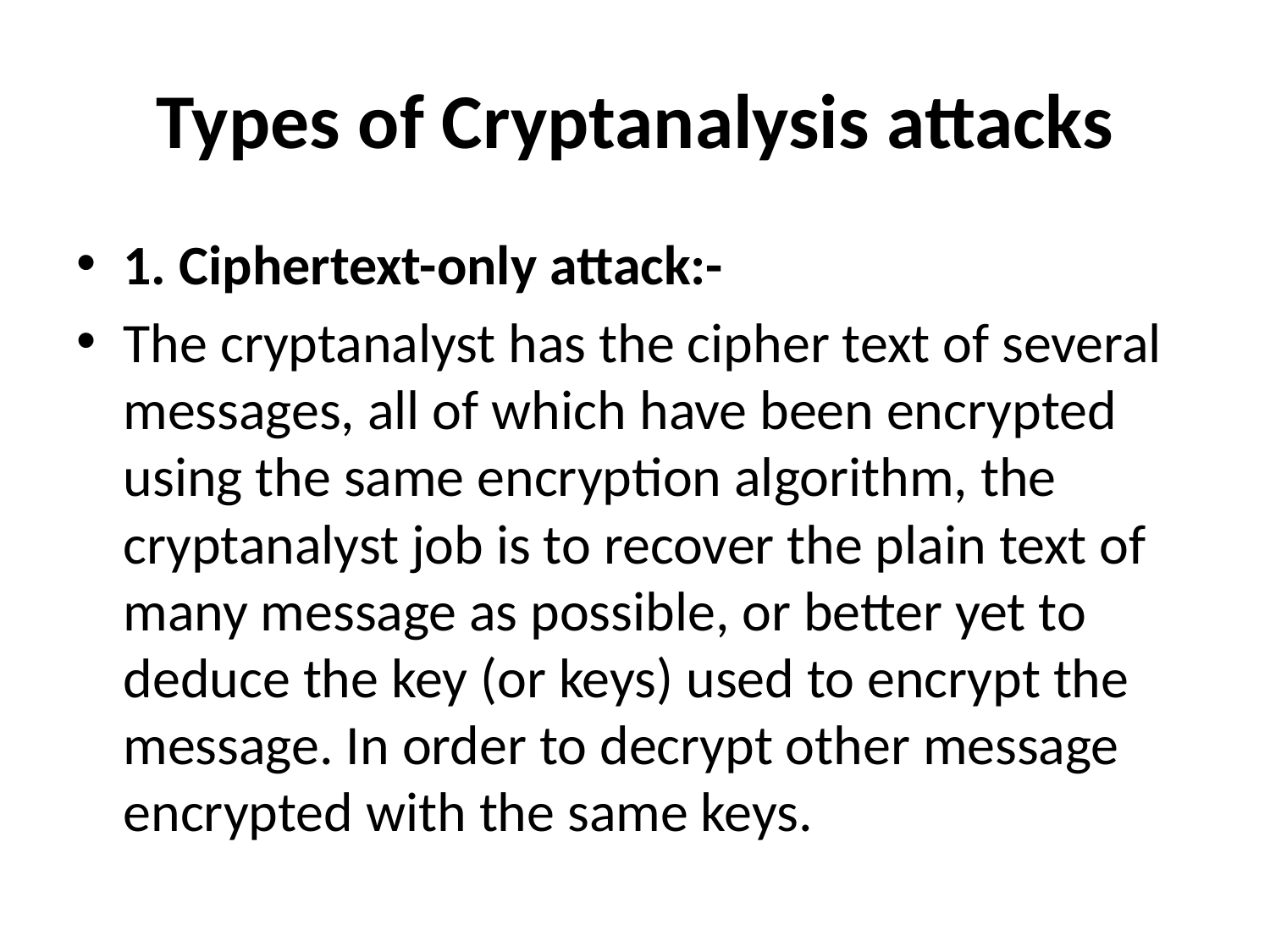

# Types of Cryptanalysis attacks
1. Ciphertext-only attack:-
The cryptanalyst has the cipher text of several messages, all of which have been encrypted using the same encryption algorithm, the cryptanalyst job is to recover the plain text of many message as possible, or better yet to deduce the key (or keys) used to encrypt the message. In order to decrypt other message encrypted with the same keys.